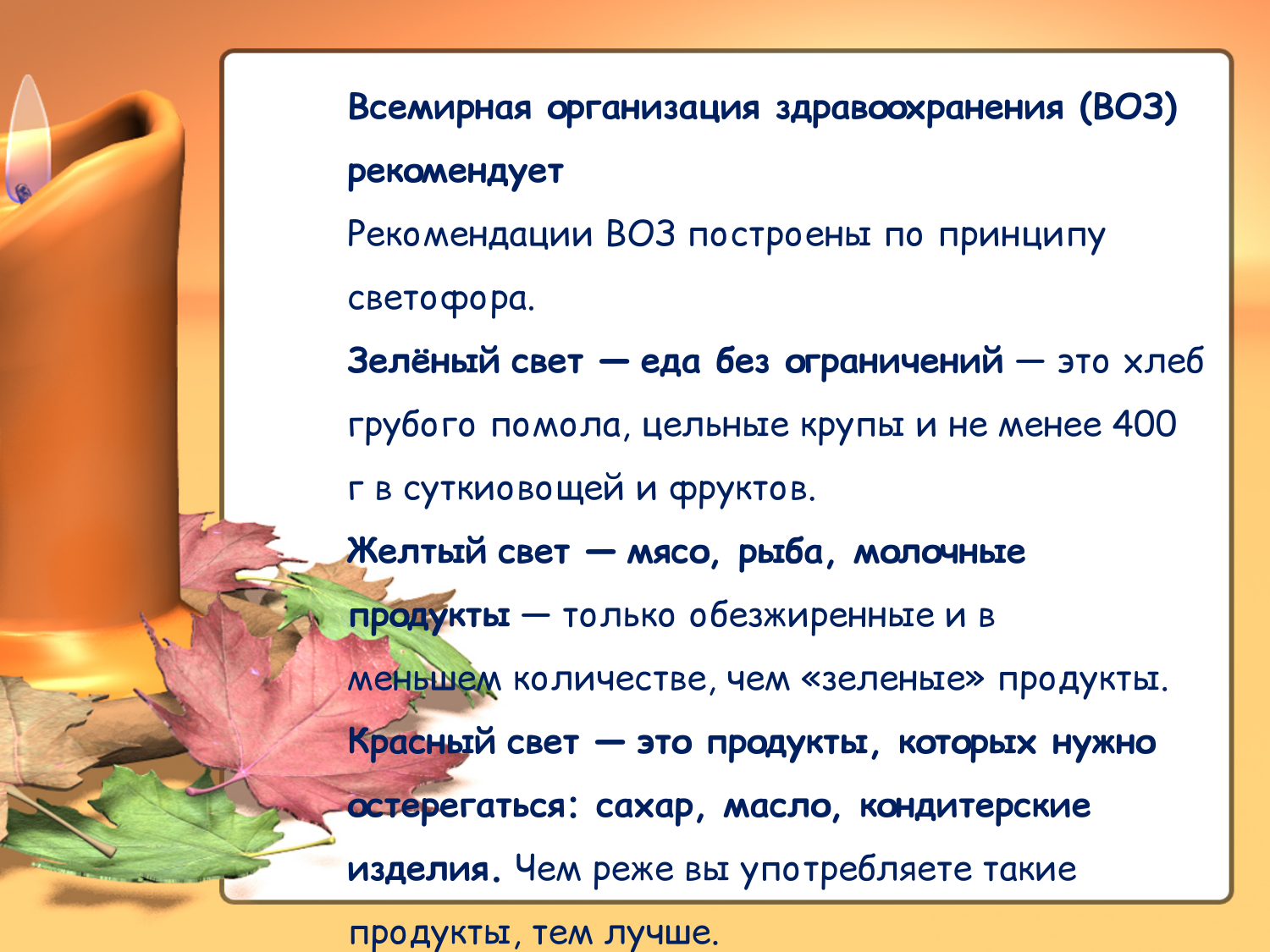

Всемирная организация здравоохранения (ВОЗ) рекомендует
Рекомендации ВОЗ построены по принципу светофора.
Зелёный свет — еда без ограничений — это хлеб грубого помола, цельные крупы и не менее 400 г в суткиовощей и фруктов.
Желтый свет — мясо, рыба, молочные продукты — только обезжиренные и в меньшем количестве, чем «зеленые» продукты.
Красный свет — это продукты, которых нужно остерегаться: сахар, масло, кондитерские изделия. Чем реже вы употребляете такие продукты, тем лучше.